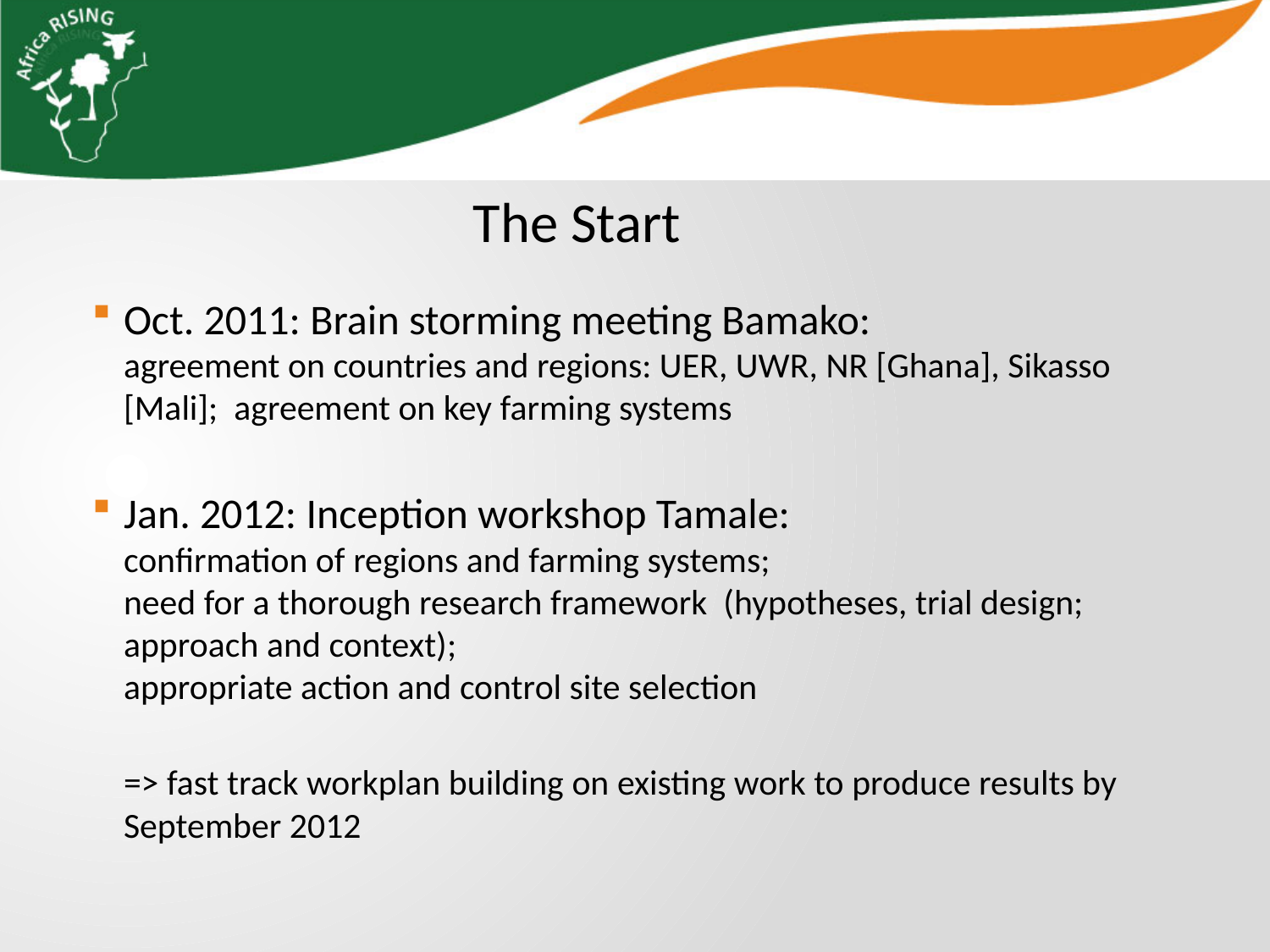

The Start
Oct. 2011: Brain storming meeting Bamako:
agreement on countries and regions: UER, UWR, NR [Ghana], Sikasso [Mali];  agreement on key farming systems
Jan. 2012: Inception workshop Tamale:
confirmation of regions and farming systems;
need for a thorough research framework  (hypotheses, trial design; approach and context);
appropriate action and control site selection
=> fast track workplan building on existing work to produce results by September 2012